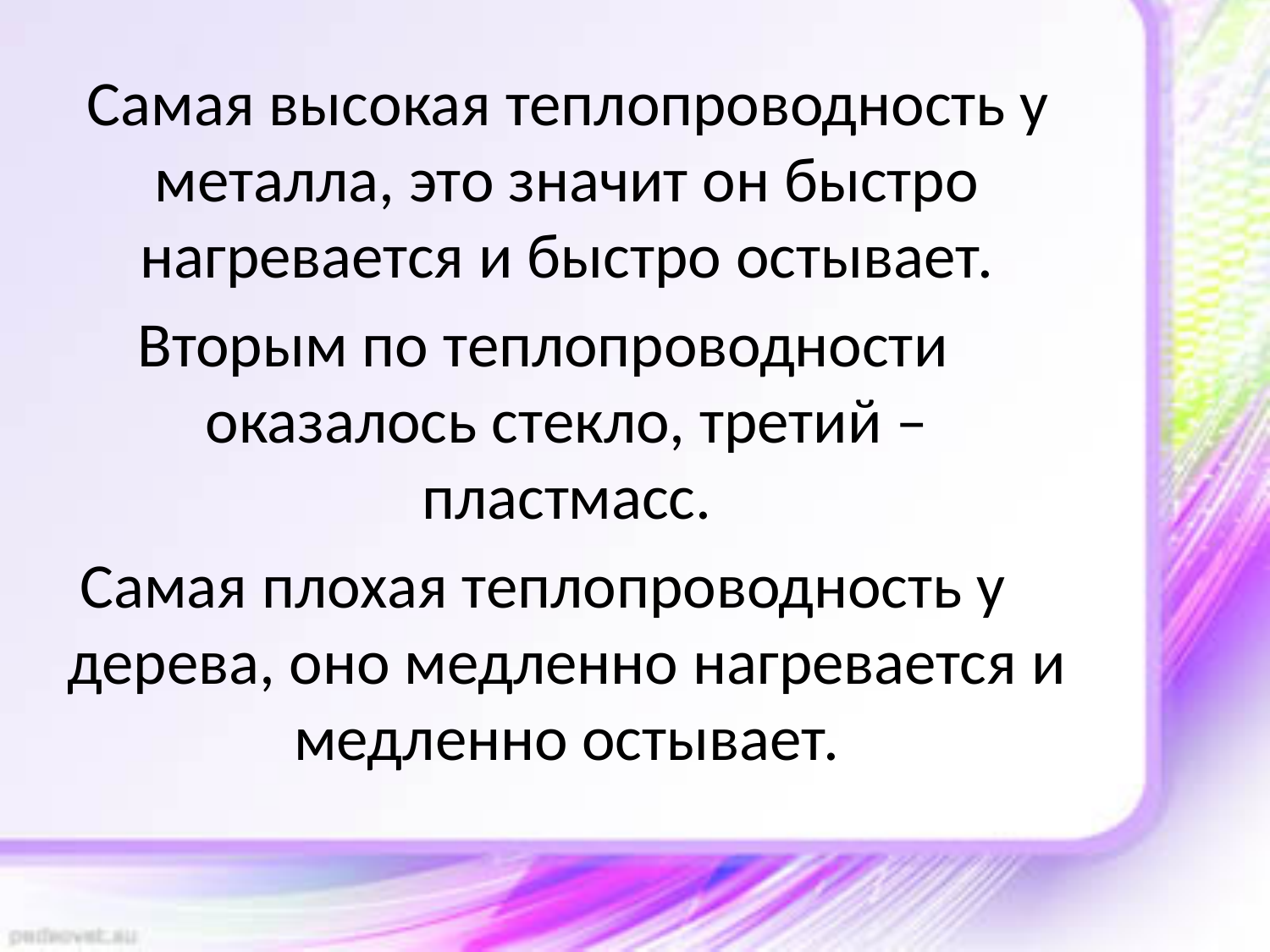

Самая высокая теплопроводность у металла, это значит он быстро нагревается и быстро остывает.
Вторым по теплопроводности оказалось стекло, третий – пластмасс.
Самая плохая теплопроводность у дерева, оно медленно нагревается и медленно остывает.